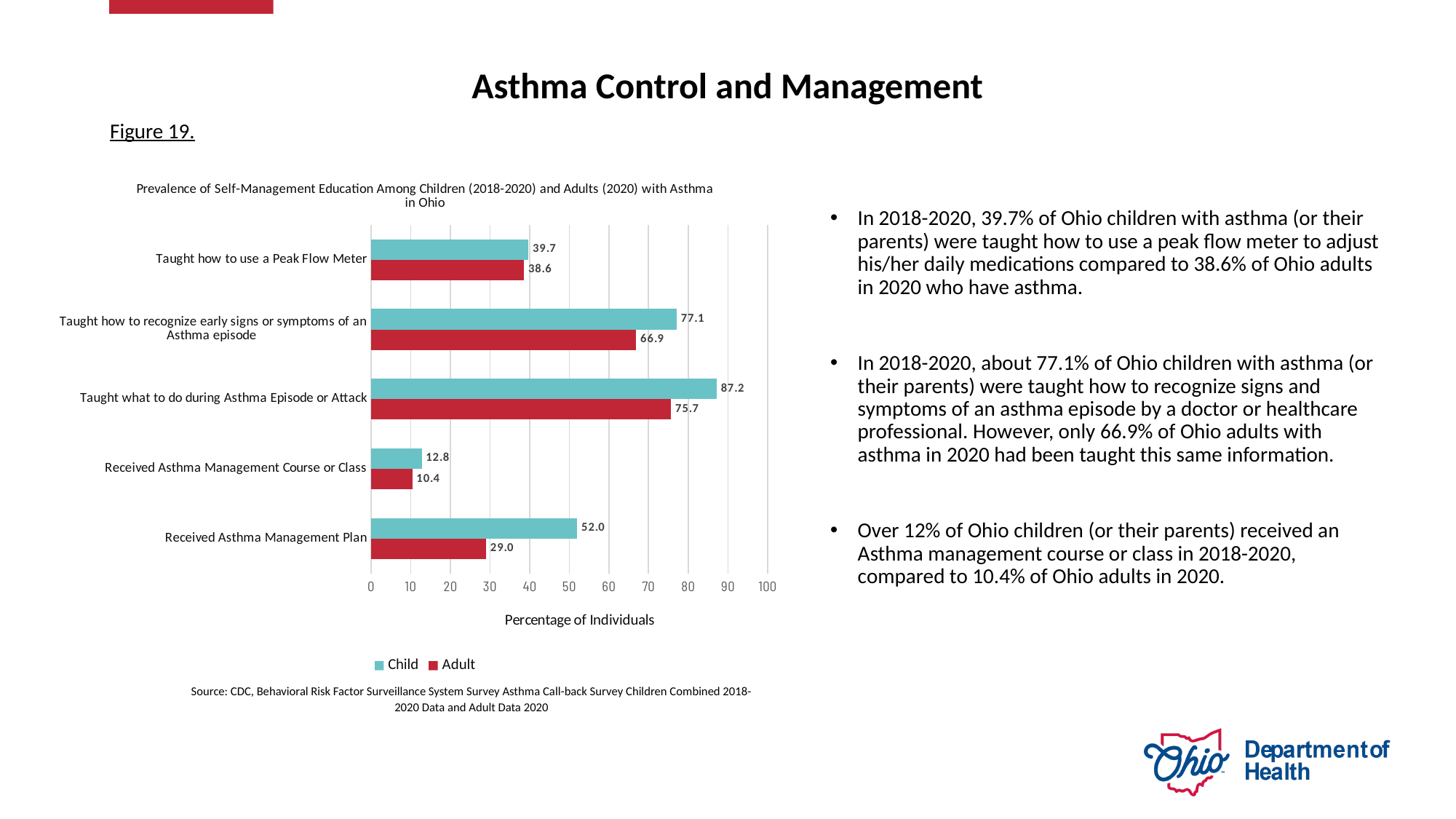

# Asthma Control and Management
Figure 19.

### Chart: Prevalence of Self-Management Education Among Children (2018-2020) and Adults (2020) with Asthma in Ohio

| Category | Adult | Child |
|---|---|---|
| Received Asthma Management Plan | 29.0 | 52.0 |
| Received Asthma Management Course or Class | 10.4 | 12.8 |
| Taught what to do during Asthma Episode or Attack | 75.7 | 87.2 |
|  Taught how to recognize early signs or symptoms of an Asthma episode | 66.9 | 77.1 |
|  Taught how to use a Peak Flow Meter | 38.6 | 39.7 |
In 2018-2020, 39.7% of Ohio children with asthma (or their parents) were taught how to use a peak flow meter to adjust his/her daily medications compared to 38.6% of Ohio adults in 2020 who have asthma.

In 2018-2020, about 77.1% of Ohio children with asthma (or their parents) were taught how to recognize signs and symptoms of an asthma episode by a doctor or healthcare professional. However, only 66.9% of Ohio adults with asthma in 2020 had been taught this same information.

Over 12% of Ohio children (or their parents) received an Asthma management course or class in 2018-2020, compared to 10.4% of Ohio adults in 2020.
Source: CDC, Behavioral Risk Factor Surveillance System Survey Asthma Call-back Survey Children Combined 2018-2020 Data and Adult Data 2020